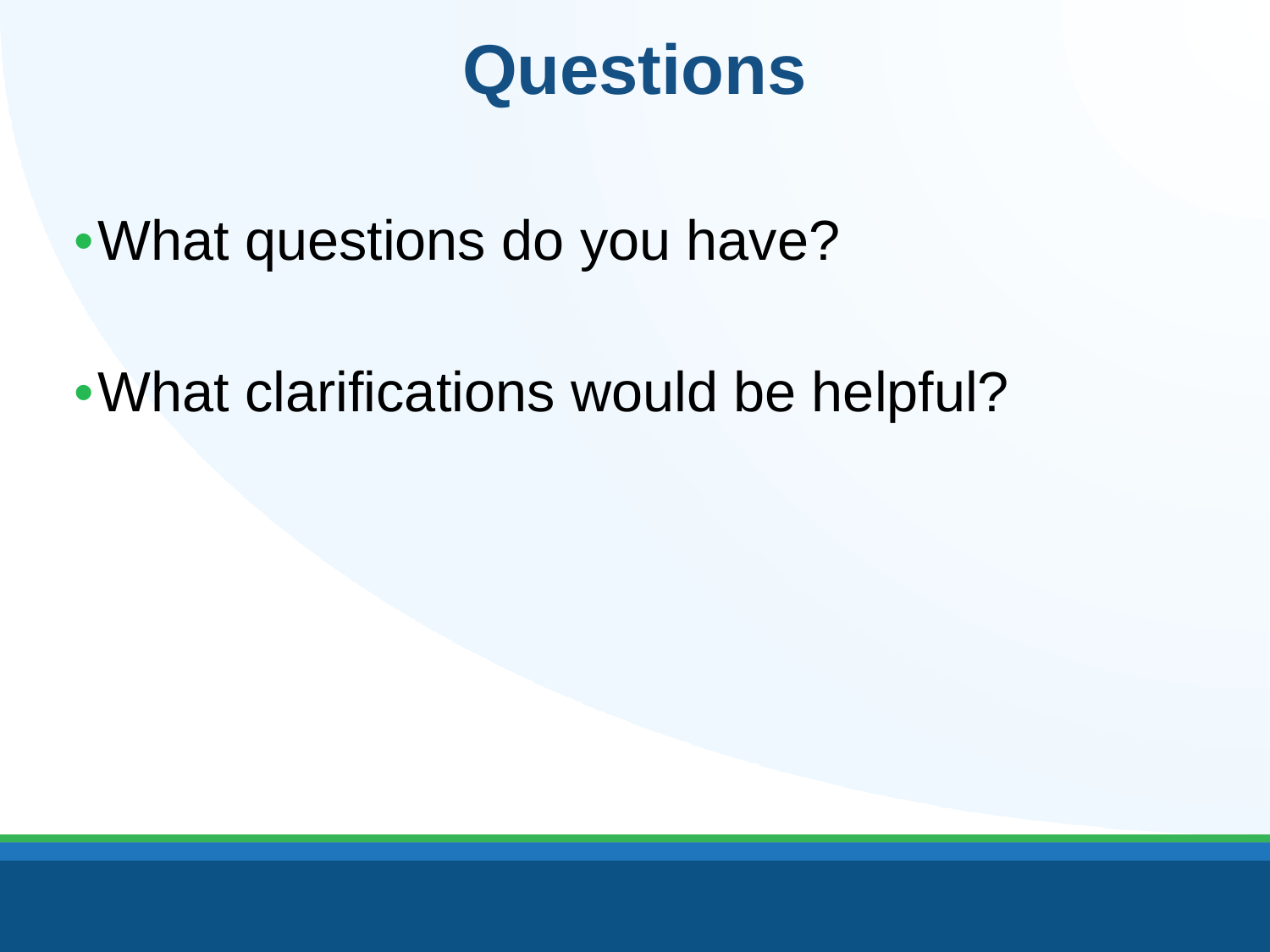

# Questions
What questions do you have?

What clarifications would be helpful?